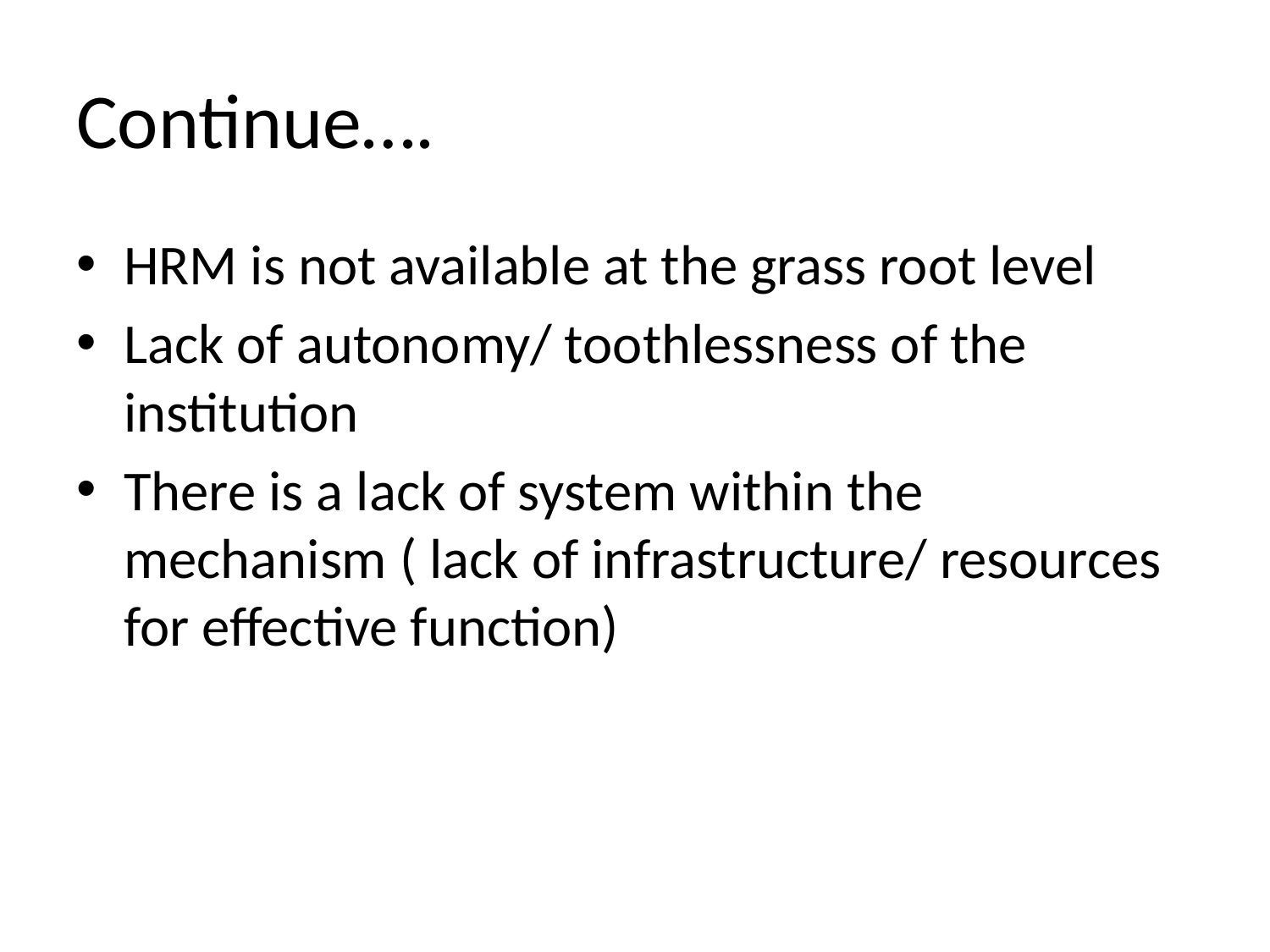

# Continue….
HRM is not available at the grass root level
Lack of autonomy/ toothlessness of the institution
There is a lack of system within the mechanism ( lack of infrastructure/ resources for effective function)